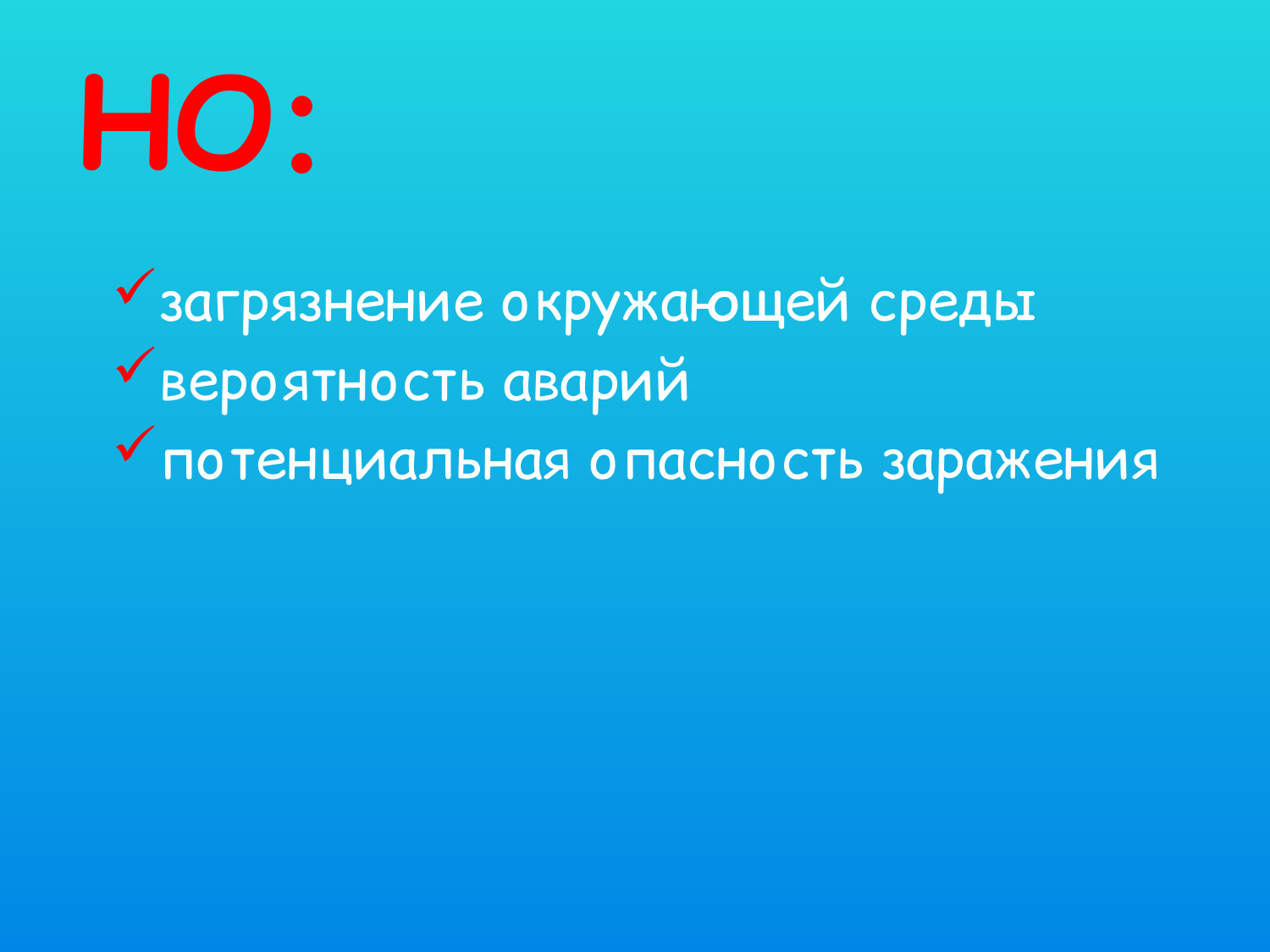

# НО:
загрязнение окружающей среды
вероятность аварий
потенциальная опасность заражения